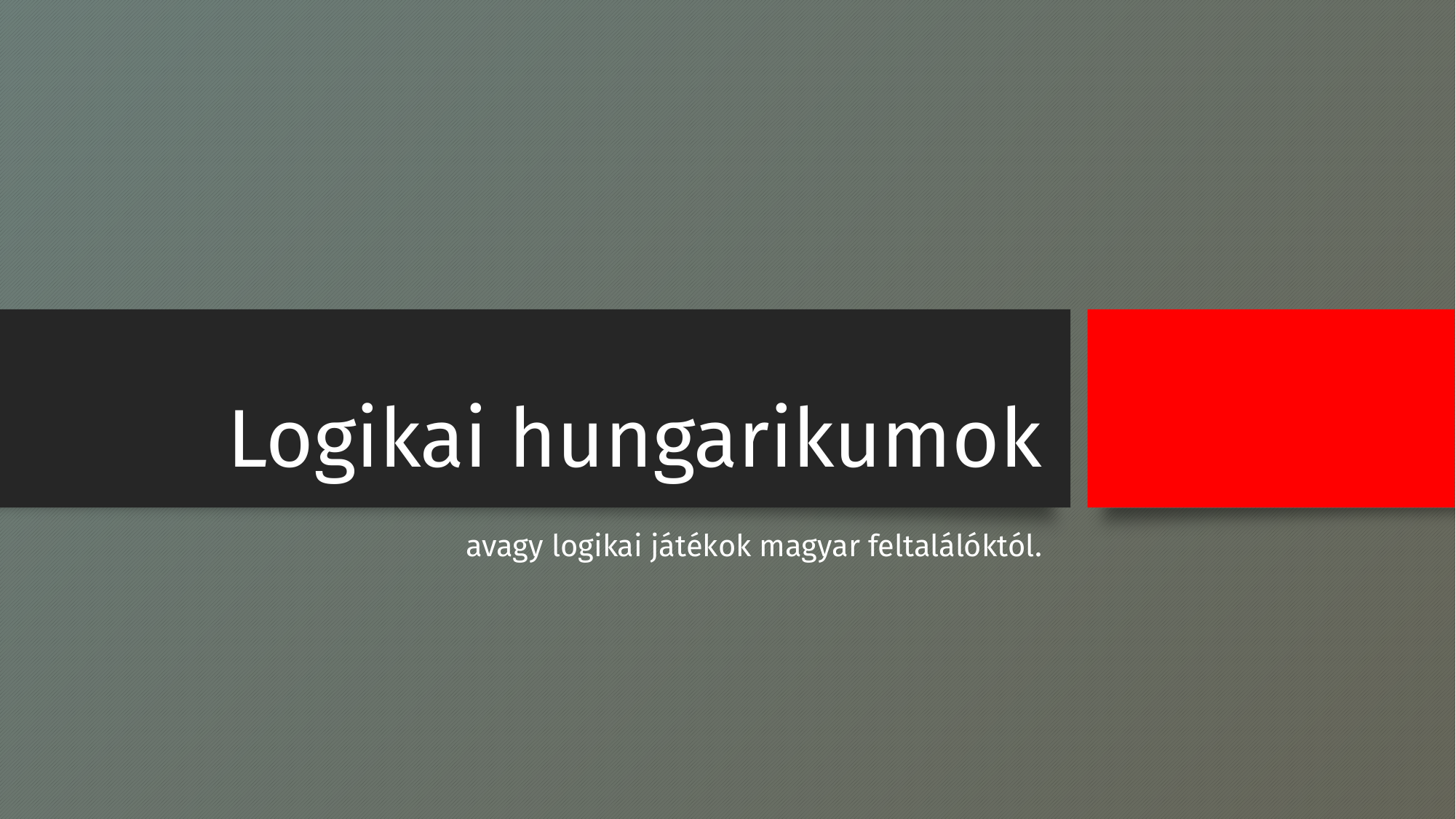

# Logikai hungarikumok
avagy logikai játékok magyar feltalálóktól.